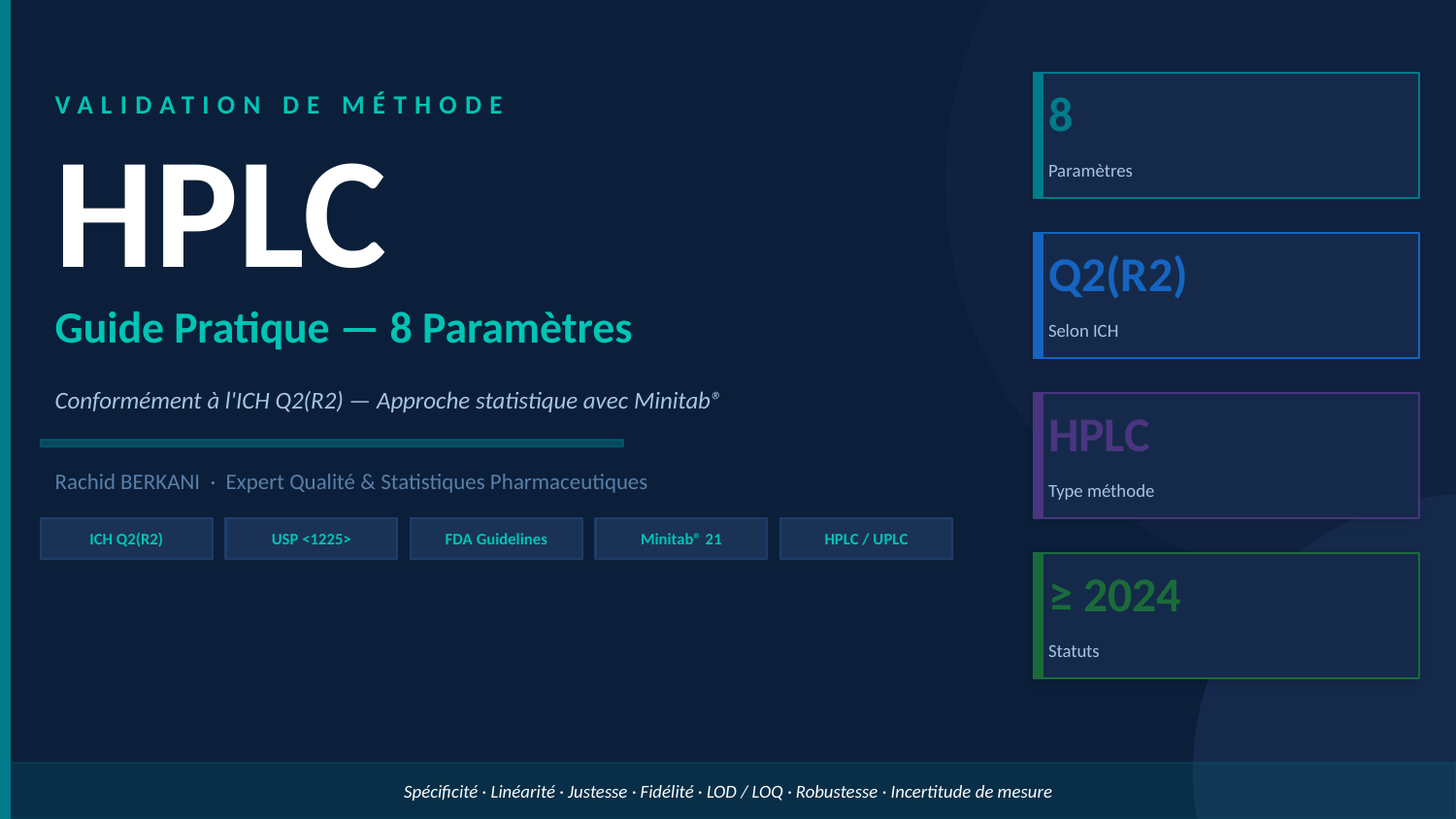

VALIDATION DE MÉTHODE

8
HPLC
Paramètres

Q2(R2)
Guide Pratique — 8 Paramètres
Selon ICH
Conformément à l'ICH Q2(R2) — Approche statistique avec Minitab®

HPLC

Rachid BERKANI  ·  Expert Qualité & Statistiques Pharmaceutiques
Type méthode

ICH Q2(R2)

USP <1225>

FDA Guidelines

Minitab® 21

HPLC / UPLC

≥ 2024
Statuts

Spécificité · Linéarité · Justesse · Fidélité · LOD / LOQ · Robustesse · Incertitude de mesure